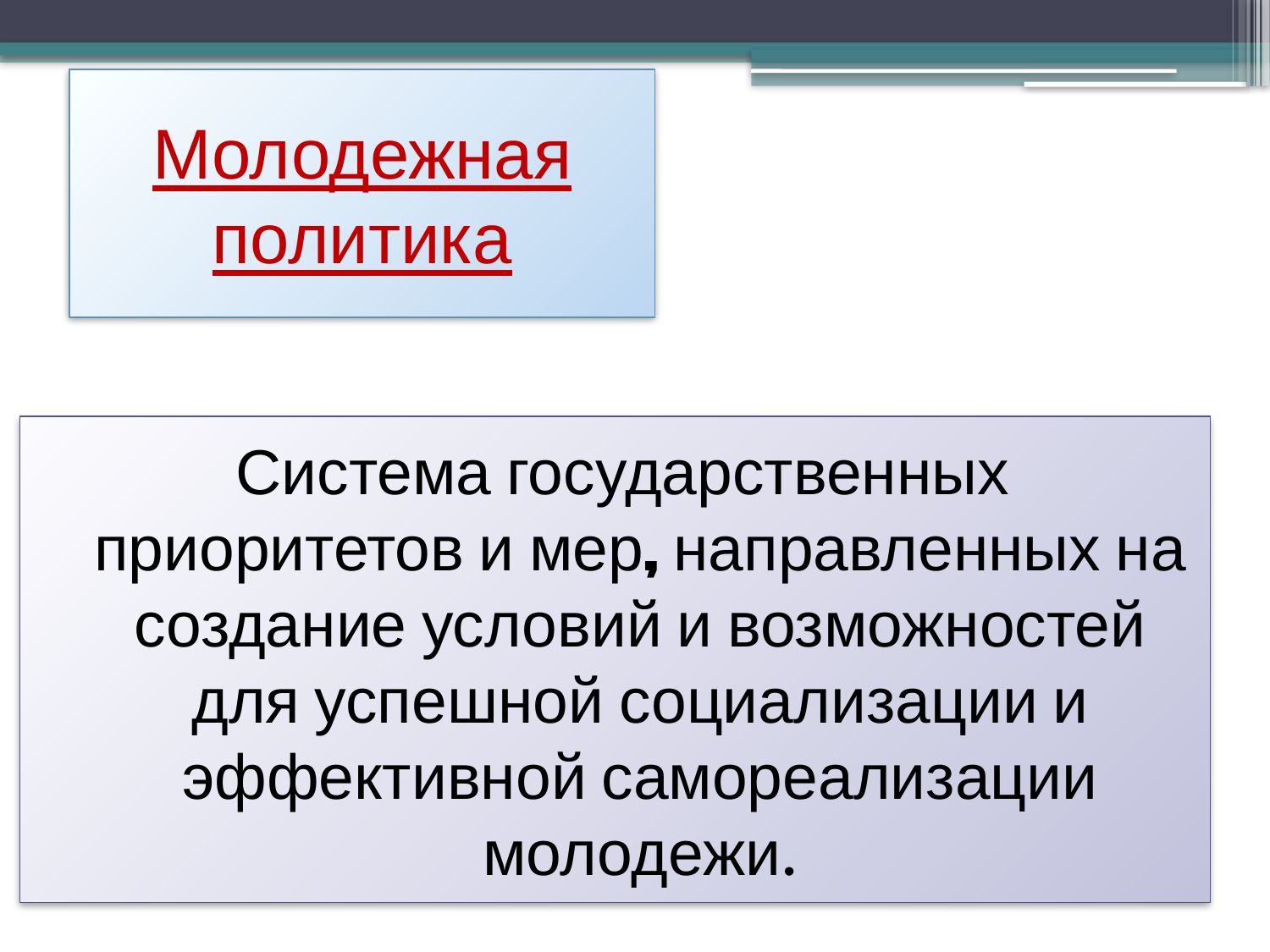

# Молодежная политика

Система государственных приоритетов и мер, направленных на создание условий и возможностей для успешной социализации и эффективной самореализации молодежи.